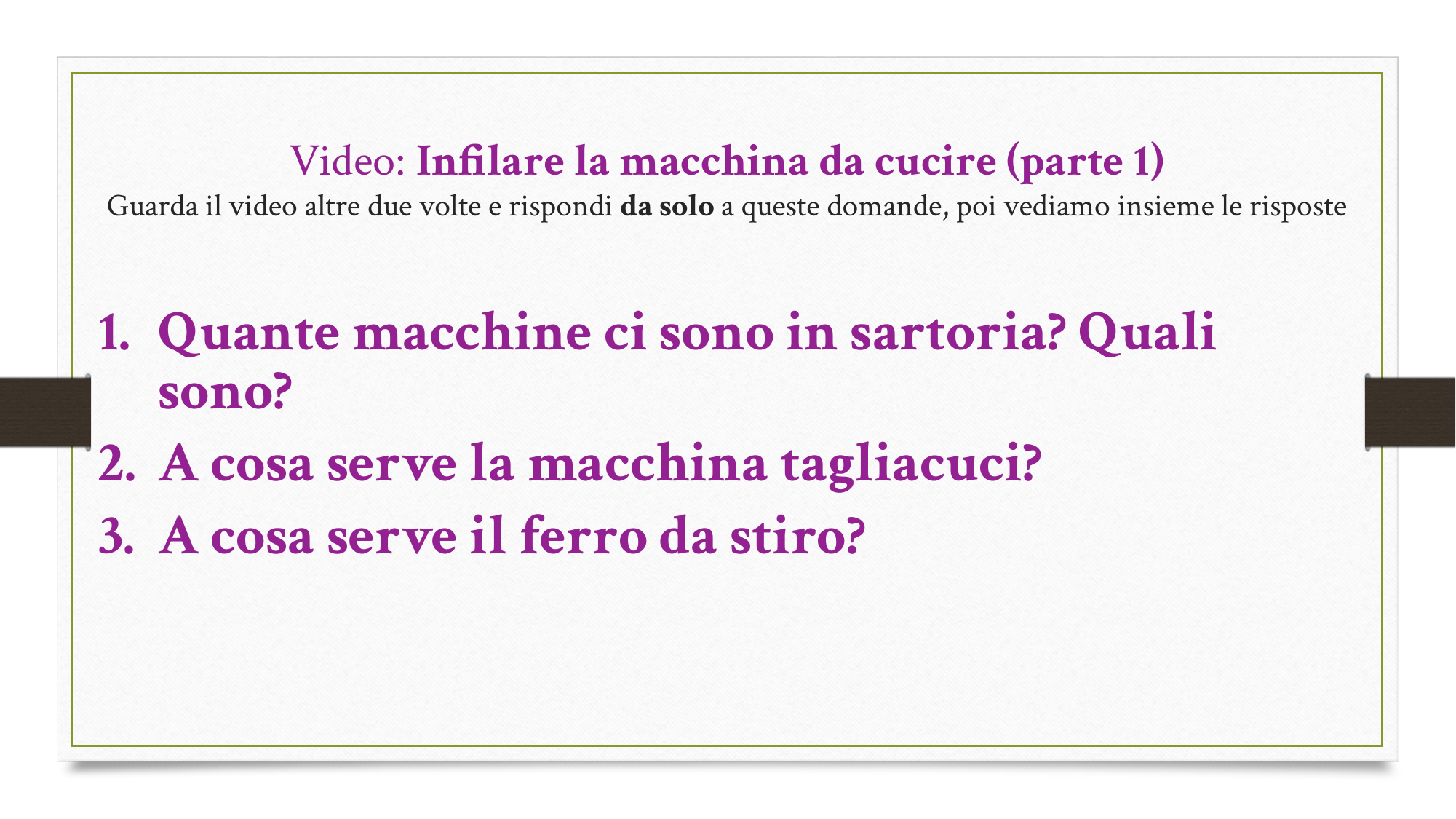

# Video: Infilare la macchina da cucire (parte 1) Guarda il video altre due volte e rispondi da solo a queste domande, poi vediamo insieme le risposte
Quante macchine ci sono in sartoria? Quali sono?
A cosa serve la macchina tagliacuci?
A cosa serve il ferro da stiro?